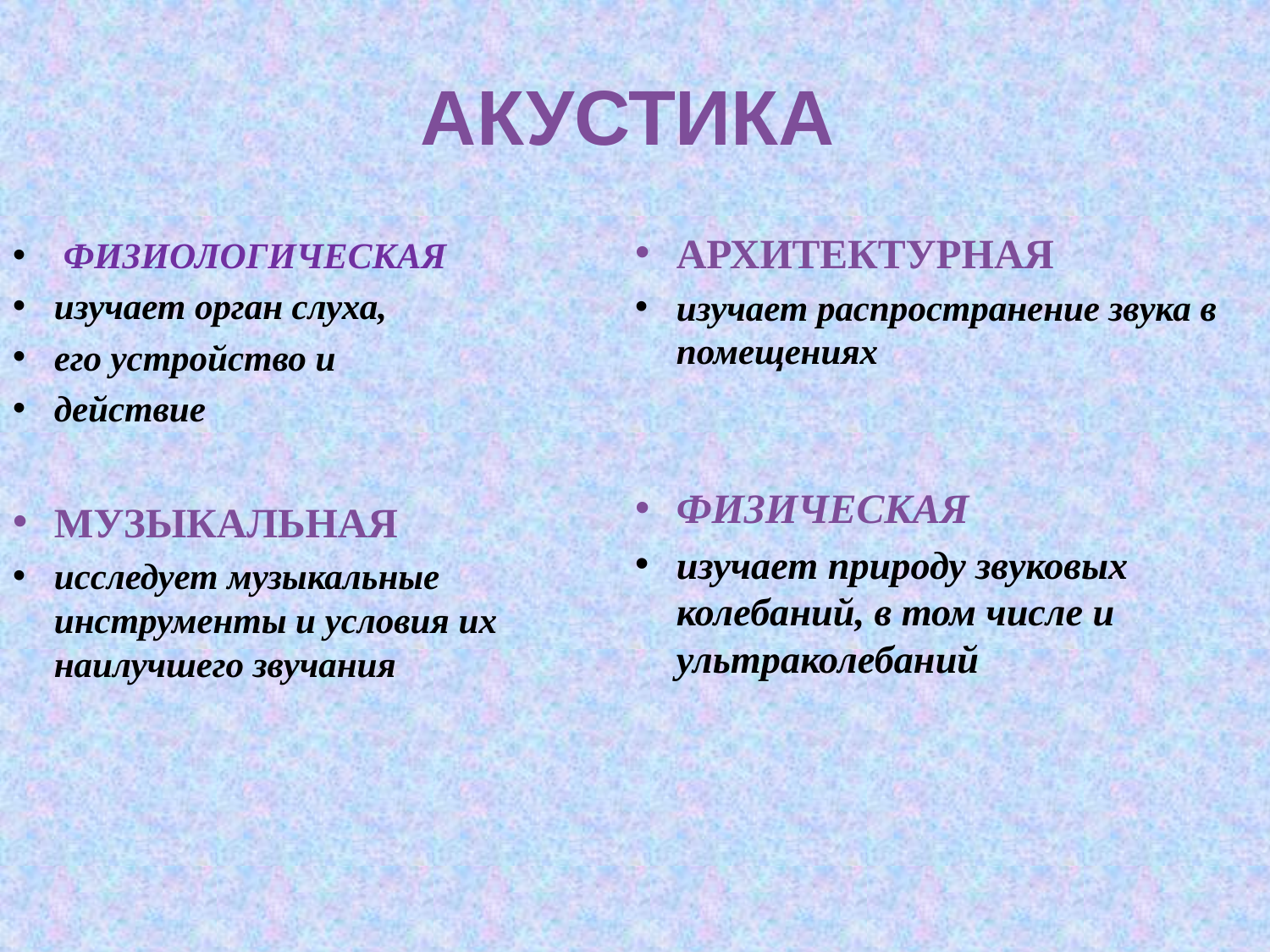

# АКУСТИКА

 ФИЗИОЛОГИЧЕСКАЯ
изучает орган слуха,
его устройство и
действие

МУЗЫКАЛЬНАЯ
исследует музыкальные инструменты и условия их наилучшего звучания

АРХИТЕКТУРНАЯ
изучает распространение звука в помещениях

ФИЗИЧЕСКАЯ
изучает природу звуковых колебаний, в том числе и ультраколебаний